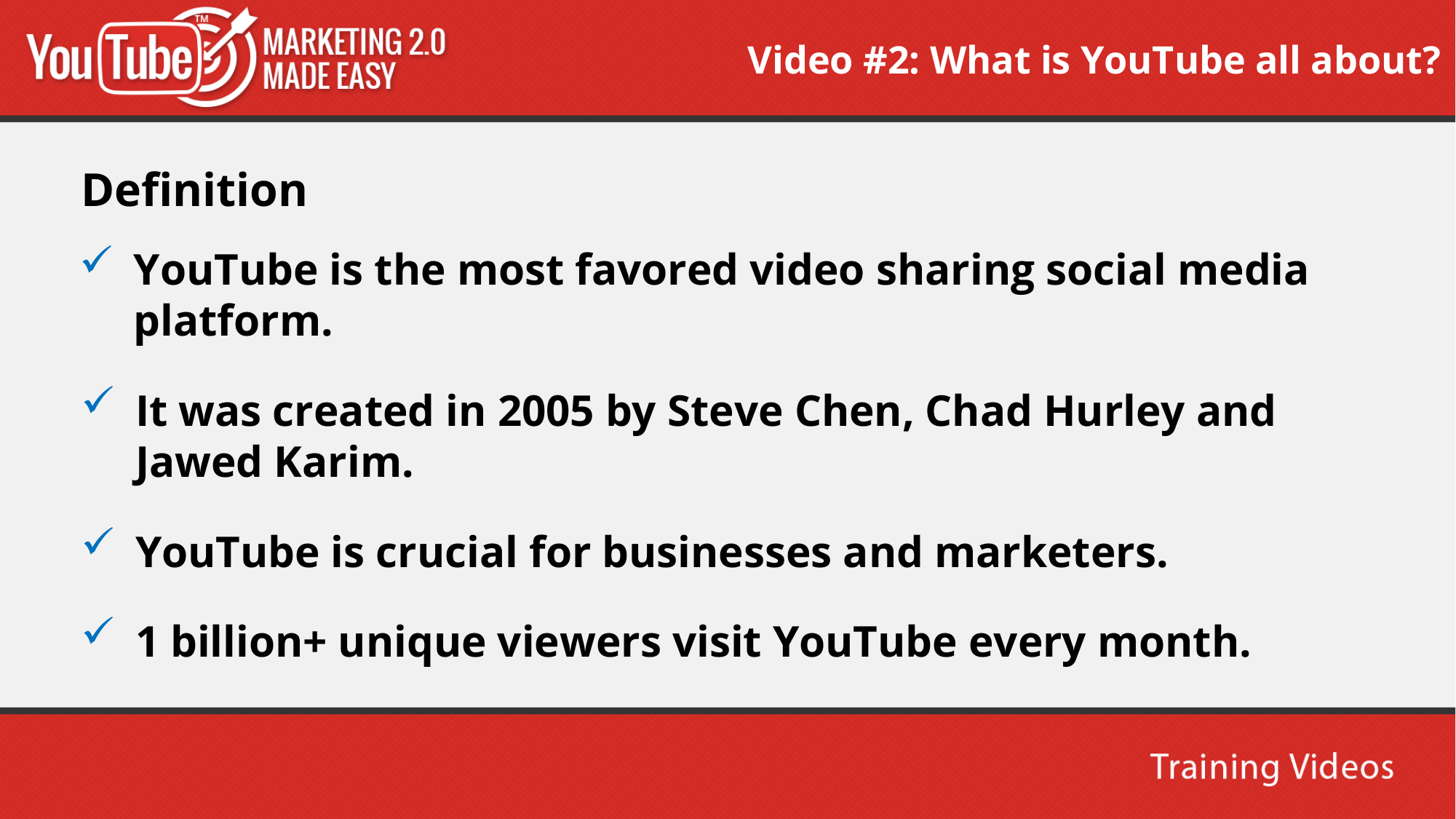

Video #2: What is YouTube all about?
Definition
YouTube is the most favored video sharing social media platform.
It was created in 2005 by Steve Chen, Chad Hurley and Jawed Karim.
YouTube is crucial for businesses and marketers.
1 billion+ unique viewers visit YouTube every month.